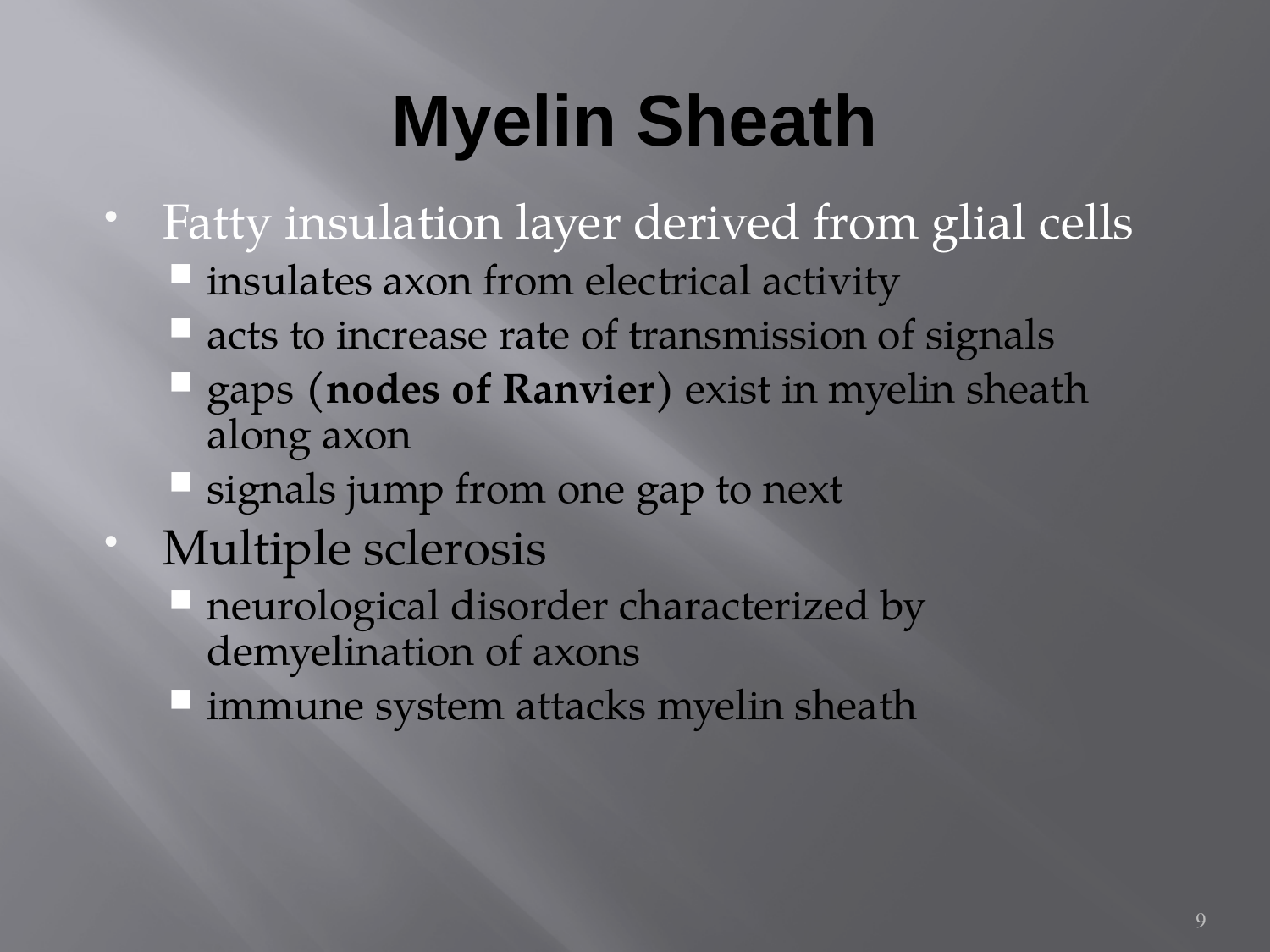

# Myelin Sheath
Fatty insulation layer derived from glial cells
insulates axon from electrical activity
acts to increase rate of transmission of signals
gaps (nodes of Ranvier) exist in myelin sheath along axon
signals jump from one gap to next
Multiple sclerosis
neurological disorder characterized by demyelination of axons
immune system attacks myelin sheath
9